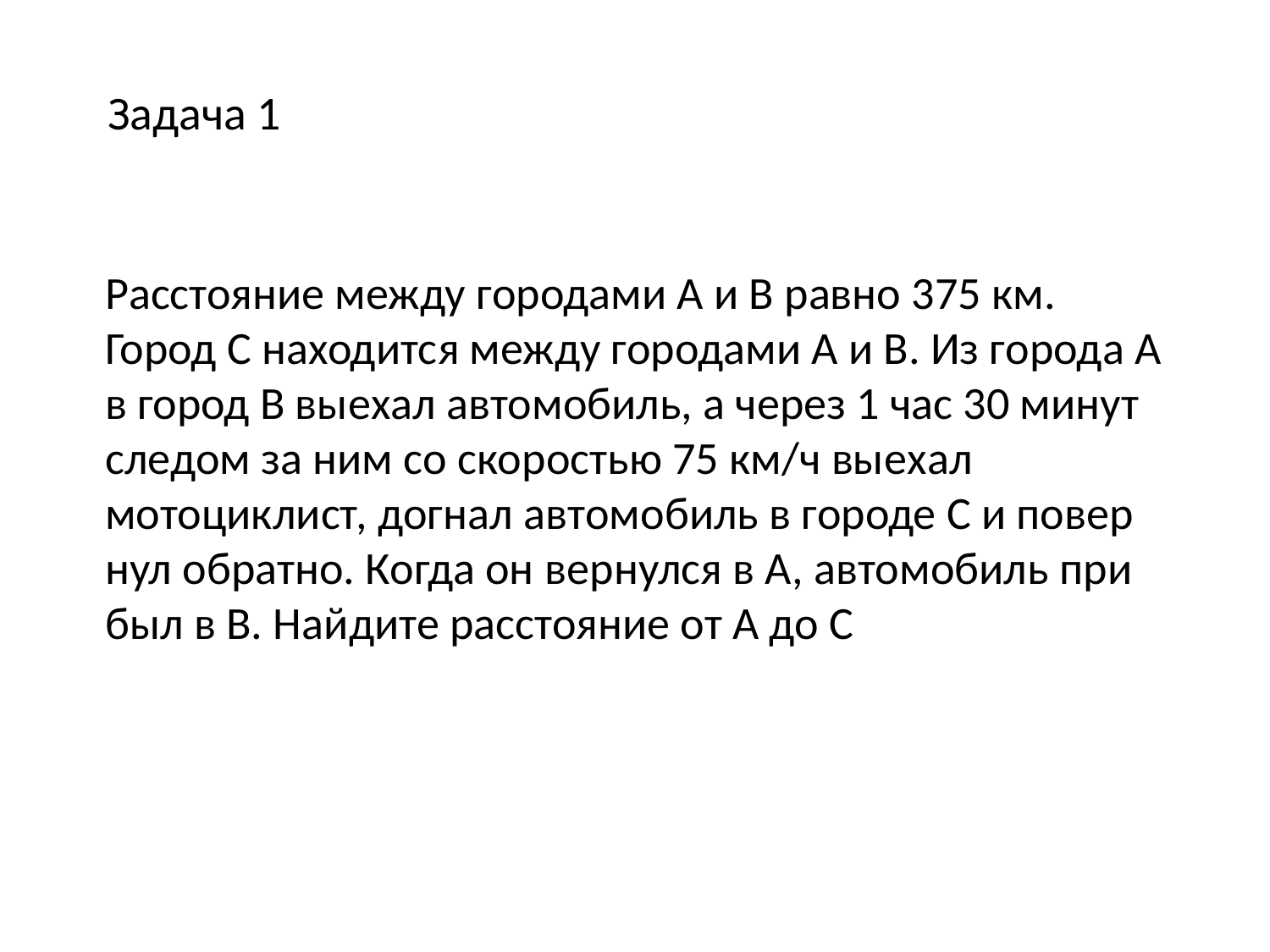

Расстояние между го­ро­да­ми А и В равно 375 км. Город С на­хо­дит­ся между го­ро­да­ми А и В. Из го­ро­да А в город В вы­ехал автомобиль, а через 1 час 30 минут сле­дом за ним со ско­ро­стью 75 км/ч вы­ехал мотоциклист, до­гнал ав­то­мо­биль в го­ро­де С и по­вер­нул обратно. Когда он вер­нул­ся в А, ав­то­мо­биль при­был в В. Най­ди­те рас­сто­я­ние от А до С
# Задача 1